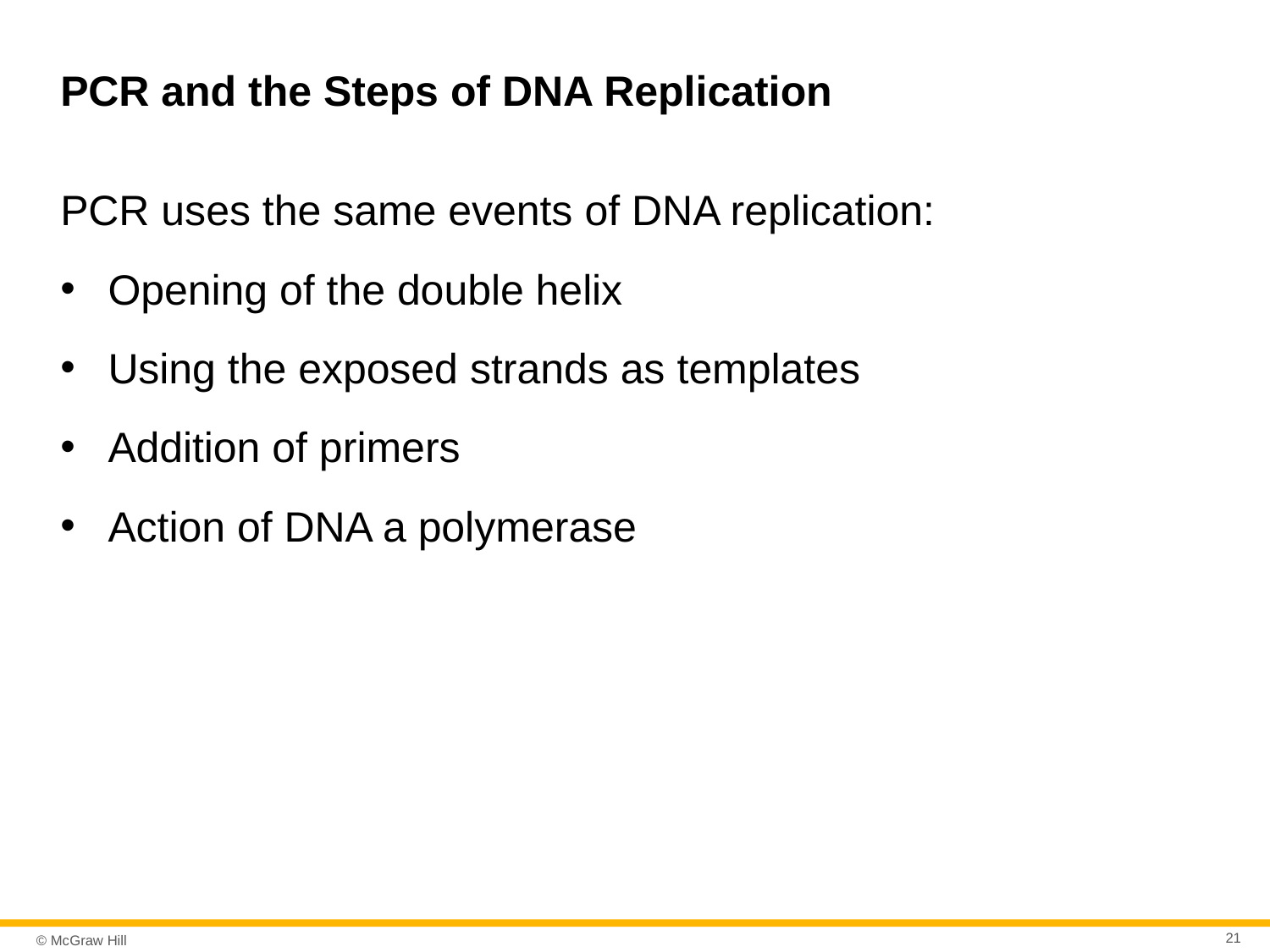

# PCR and the Steps of DNA Replication
PCR uses the same events of DNA replication:
Opening of the double helix
Using the exposed strands as templates
Addition of primers
Action of DNA a polymerase